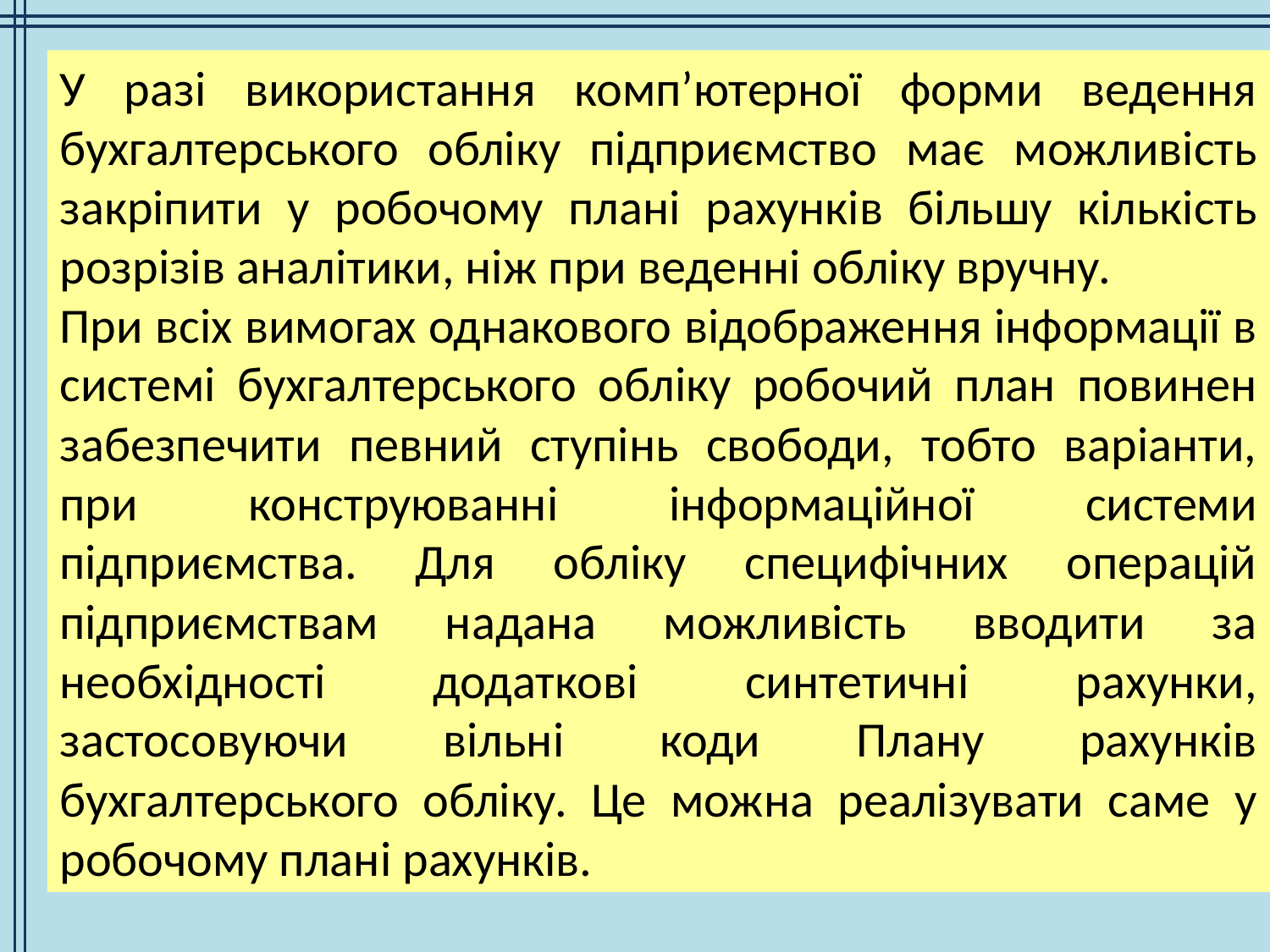

У разі використання комп’ютерної форми ведення бухгалтерського обліку підприємство має можливість закріпити у робочому плані рахунків більшу кількість розрізів аналітики, ніж при веденні обліку вручну.
При всіх вимогах однакового відображення інформації в системі бухгалтерського обліку робочий план повинен забезпечити певний ступінь свободи, тобто варіанти, при конструюванні інформаційної системи підприємства. Для обліку специфічних операцій підприємствам надана можливість вводити за необхідності додаткові синтетичні рахунки, застосовуючи вільні коди Плану рахунків бухгалтерського обліку. Це можна реалізувати саме у робочому плані рахунків.